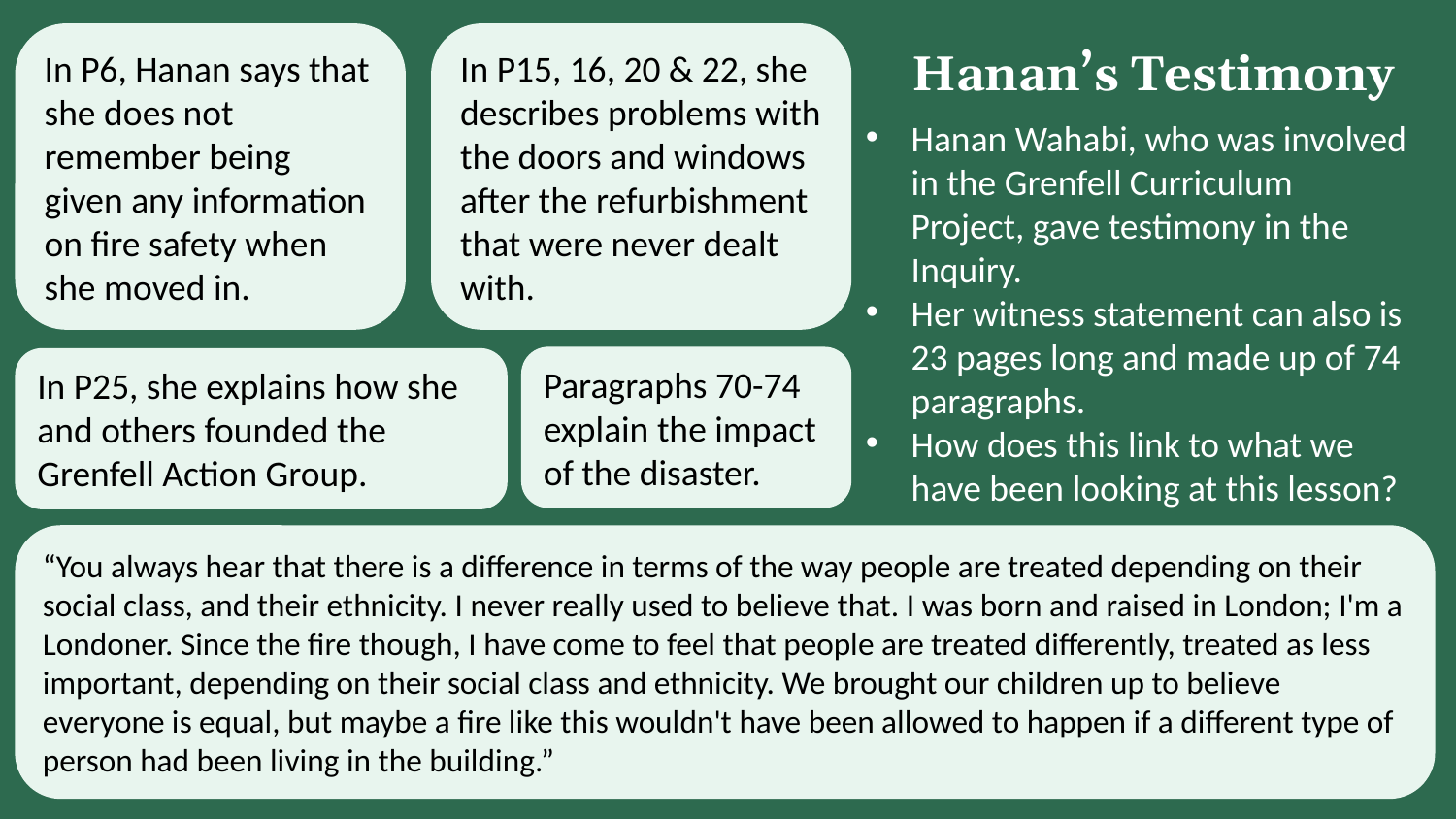

In P6, Hanan says that she does not remember being given any information on fire safety when she moved in.
In P15, 16, 20 & 22, she describes problems with the doors and windows after the refurbishment that were never dealt with.
Hanan’s Testimony
Hanan Wahabi, who was involved in the Grenfell Curriculum Project, gave testimony in the Inquiry.
Her witness statement can also is 23 pages long and made up of 74 paragraphs.
How does this link to what we have been looking at this lesson?
Paragraphs 70-74 explain the impact of the disaster.
In P25, she explains how she and others founded the Grenfell Action Group.
“You always hear that there is a difference in terms of the way people are treated depending on their social class, and their ethnicity. I never really used to believe that. I was born and raised in London; I'm a Londoner. Since the fire though, I have come to feel that people are treated differently, treated as less important, depending on their social class and ethnicity. We brought our children up to believe everyone is equal, but maybe a fire like this wouldn't have been allowed to happen if a different type of person had been living in the building.”